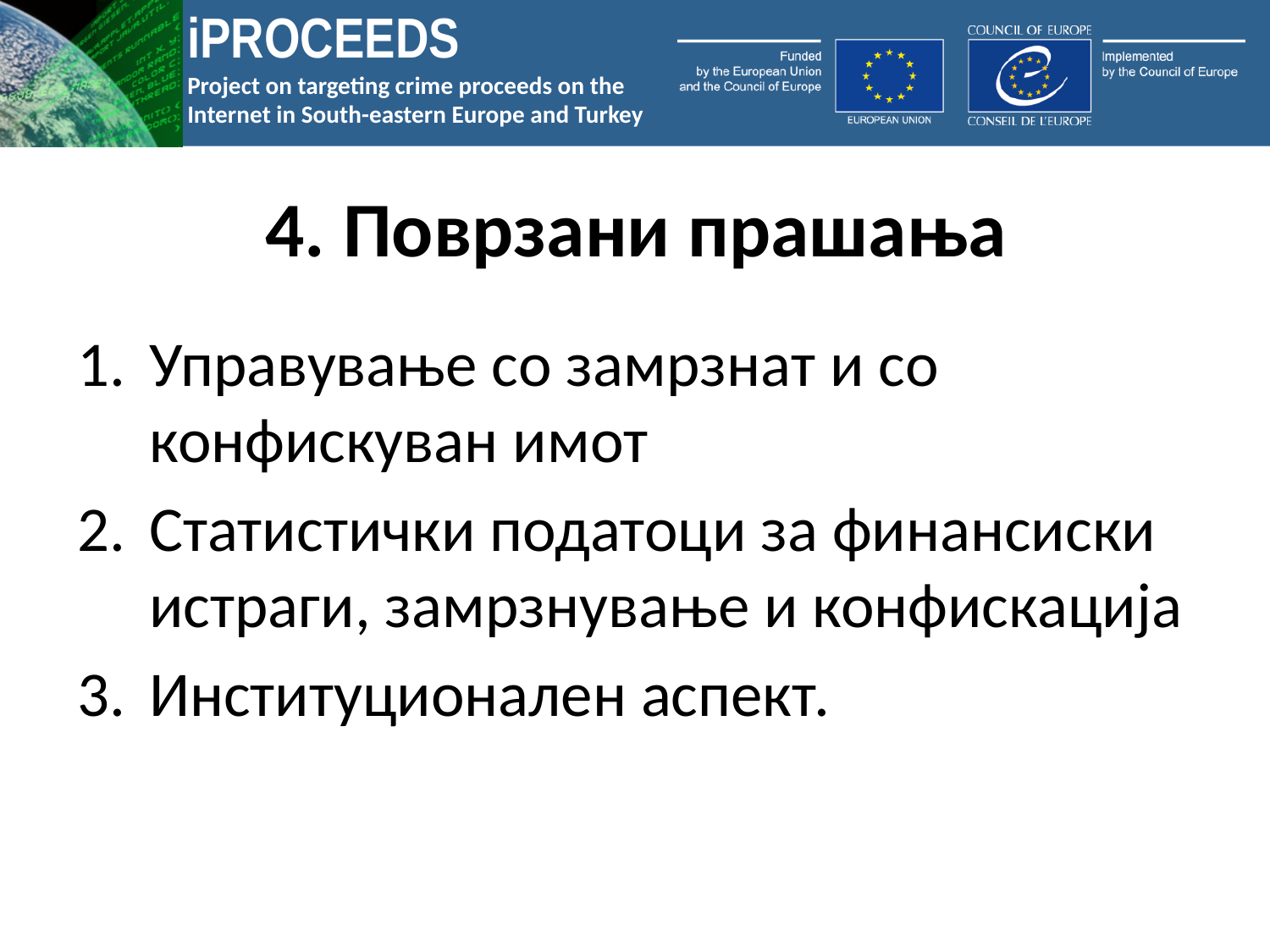

# 4. Поврзани прашања
Управување со замрзнат и со конфискуван имот
Статистички податоци за финансиски истраги, замрзнување и конфискација
Институционален аспект.